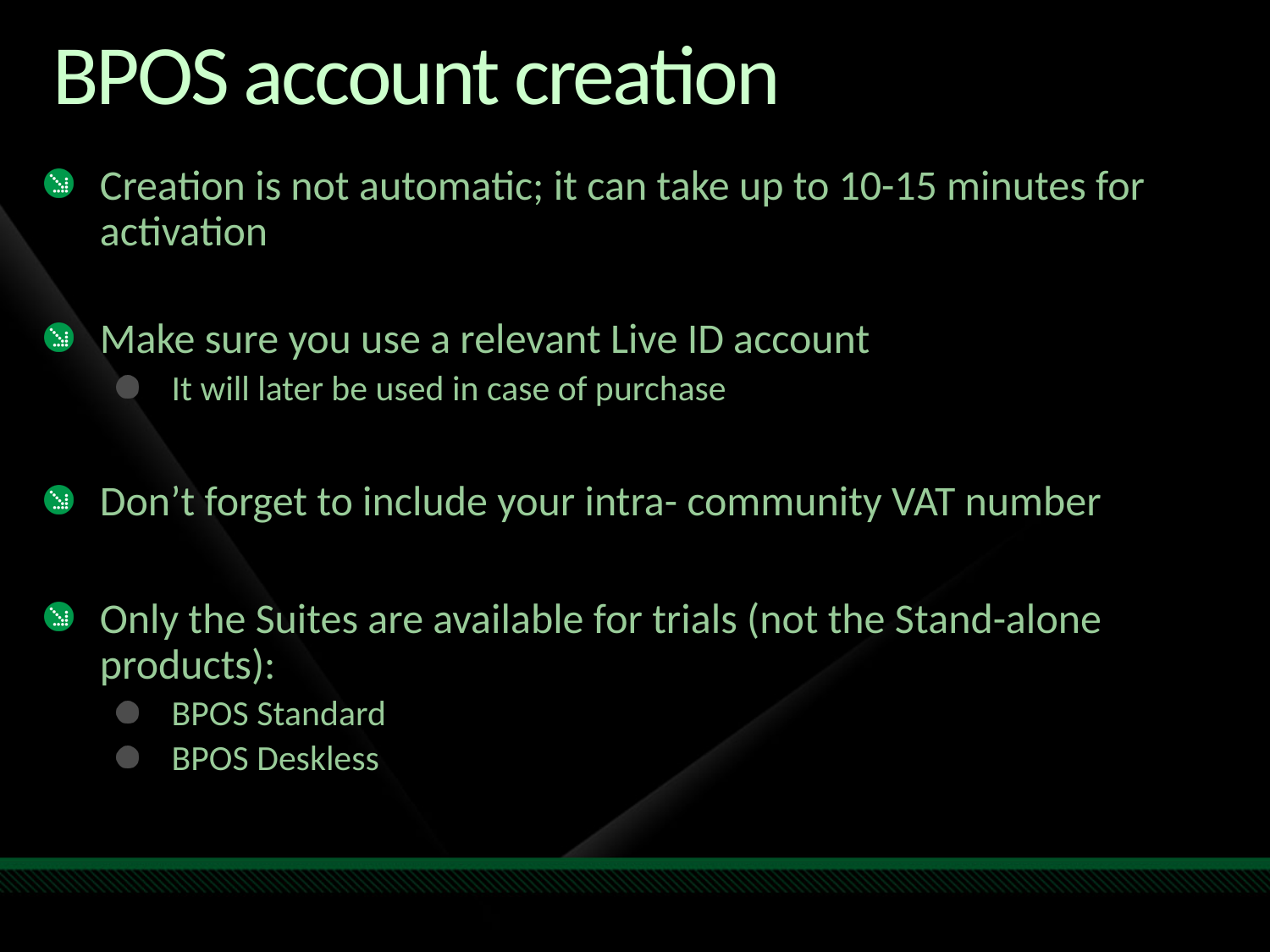

# BPOS account creation
Creation is not automatic; it can take up to 10-15 minutes for activation

Make sure you use a relevant Live ID account
It will later be used in case of purchase

Don’t forget to include your intra- community VAT number

Only the Suites are available for trials (not the Stand-alone products):
BPOS Standard
BPOS Deskless